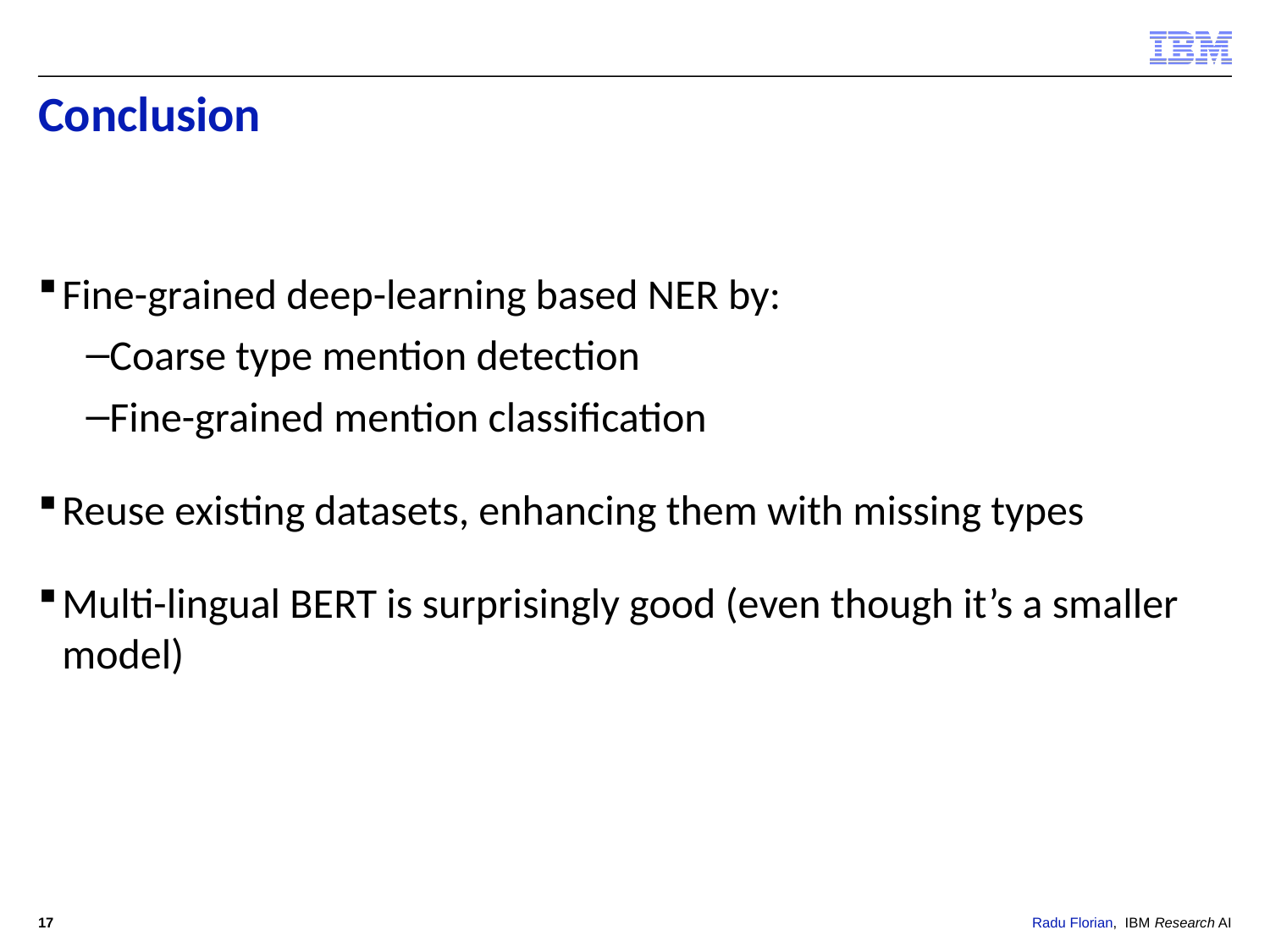

# Conclusion
Fine-grained deep-learning based NER by:
Coarse type mention detection
Fine-grained mention classification
Reuse existing datasets, enhancing them with missing types
Multi-lingual BERT is surprisingly good (even though it’s a smaller model)
17